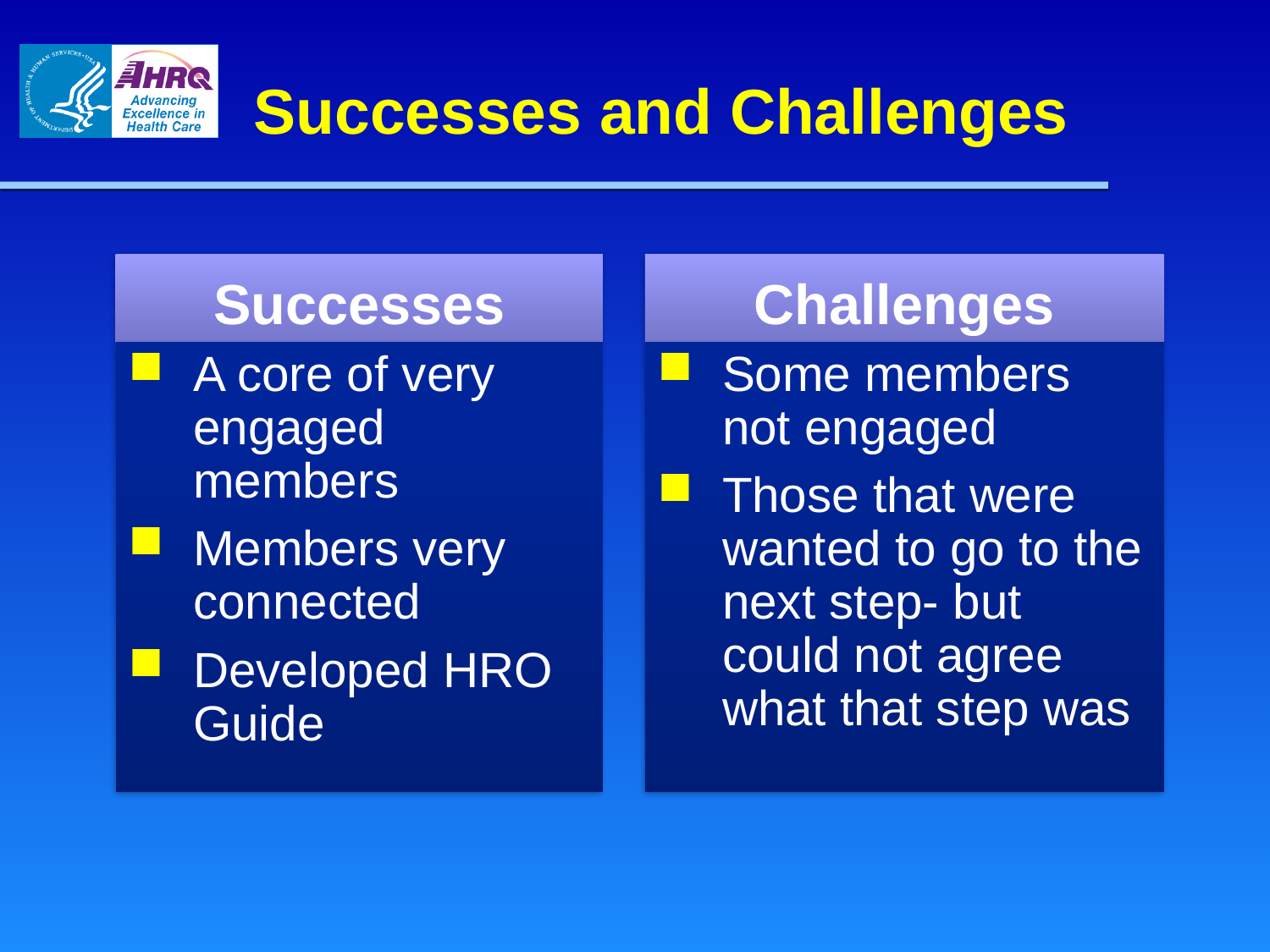

# Successes and Challenges
Successes
Challenges
A core of very engaged members
Members very connected
Developed HRO Guide

Some members not engaged
Those that were wanted to go to the next step- but could not agree what that step was